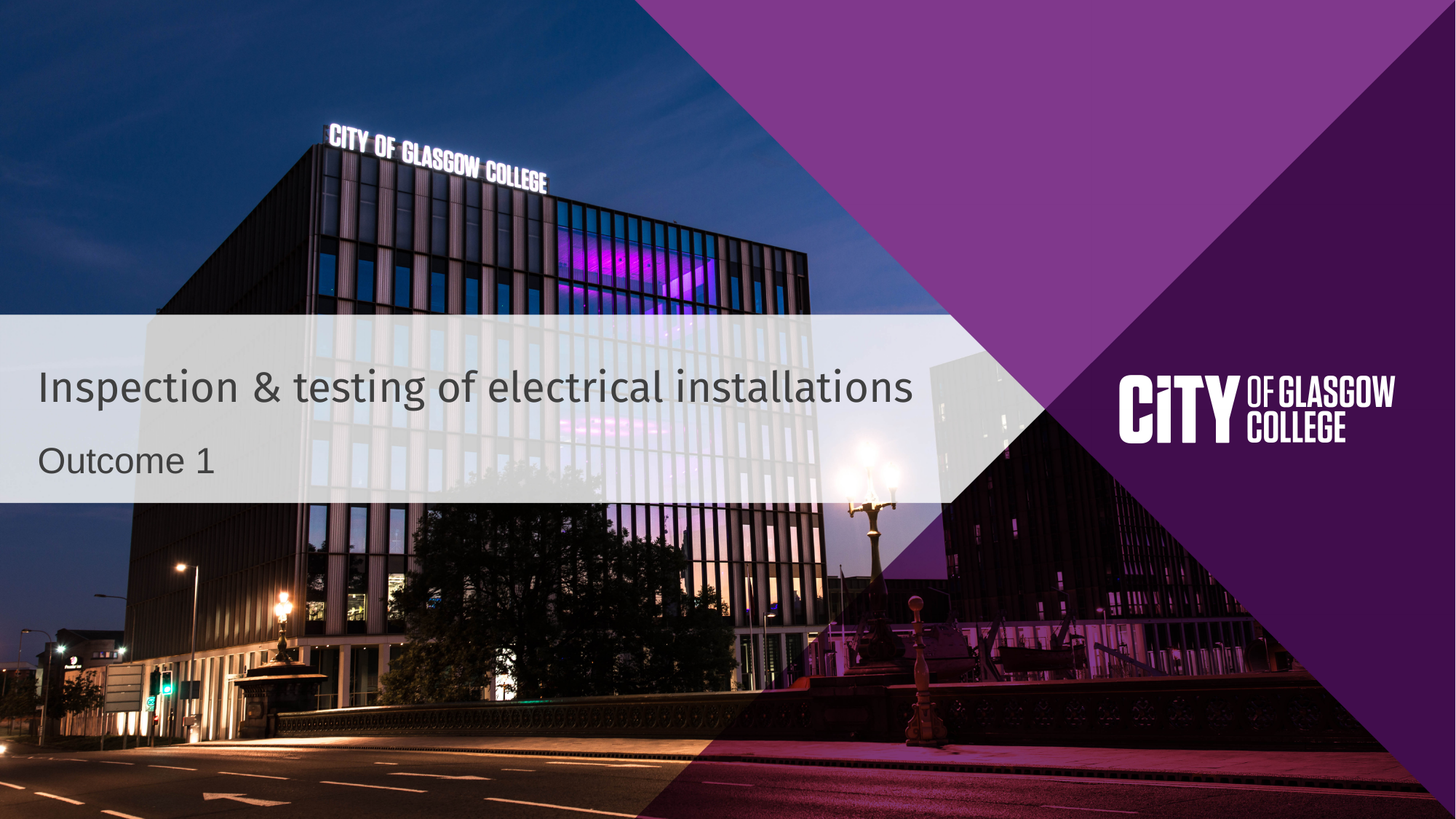

# Inspection & testing of electrical installations
Outcome 1